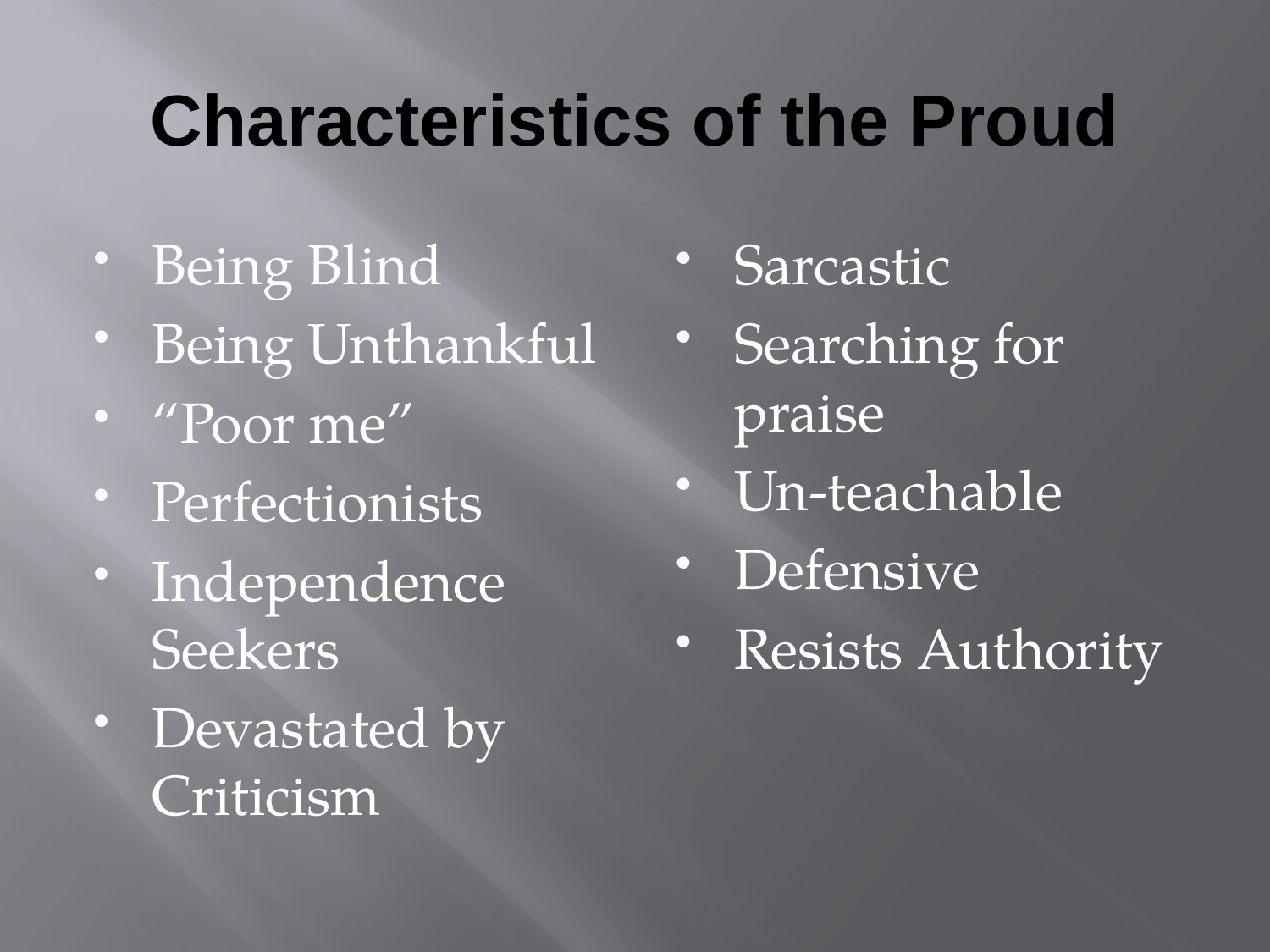

# Characteristics of the Proud
Being Blind
Being Unthankful
“Poor me”
Perfectionists
Independence Seekers
Devastated by Criticism
Sarcastic
Searching for praise
Un-teachable
Defensive
Resists Authority